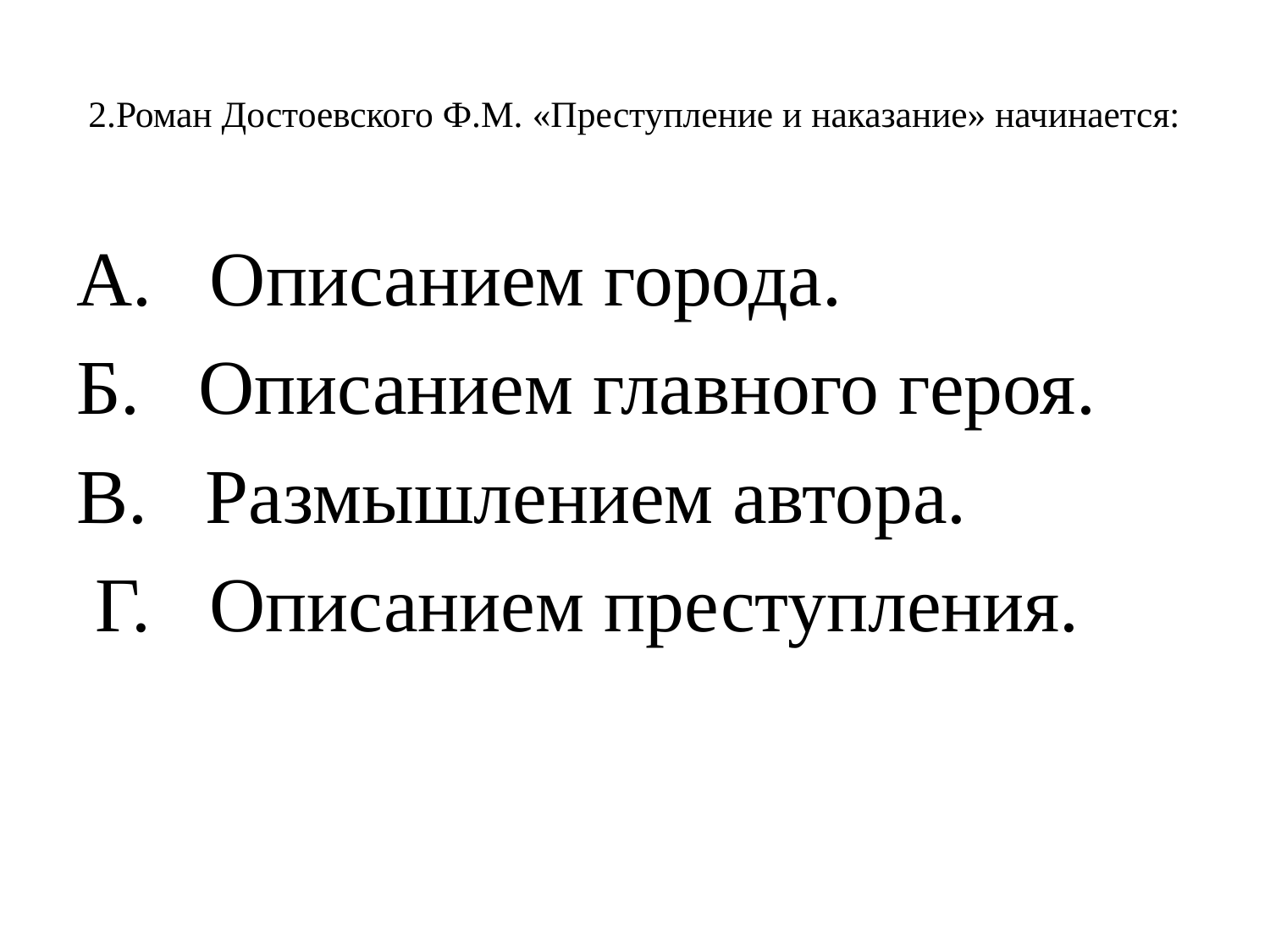

# 2.Роман Достоевского Ф.М. «Преступление и наказание» начинается:
А.   Описанием города.
Б.   Описанием главного героя.
В.   Размышлением автора.
 Г.   Описанием преступления.